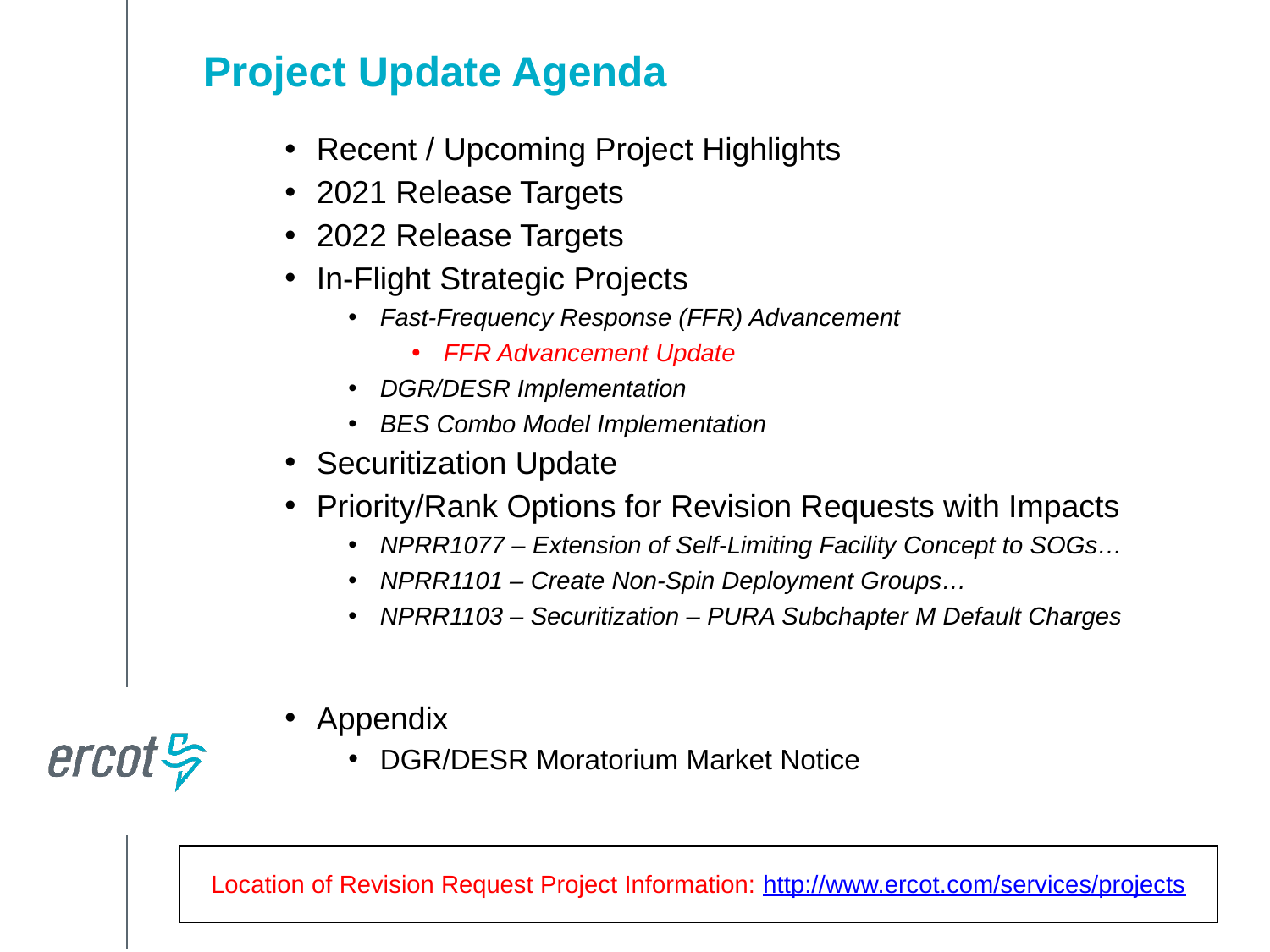

Project Update Agenda
Recent / Upcoming Project Highlights
2021 Release Targets
2022 Release Targets
In-Flight Strategic Projects
Fast-Frequency Response (FFR) Advancement
FFR Advancement Update
DGR/DESR Implementation
BES Combo Model Implementation
Securitization Update
Priority/Rank Options for Revision Requests with Impacts
NPRR1077 – Extension of Self-Limiting Facility Concept to SOGs…
NPRR1101 – Create Non-Spin Deployment Groups…
NPRR1103 – Securitization – PURA Subchapter M Default Charges

Appendix
DGR/DESR Moratorium Market Notice

Location of Revision Request Project Information: http://www.ercot.com/services/projects